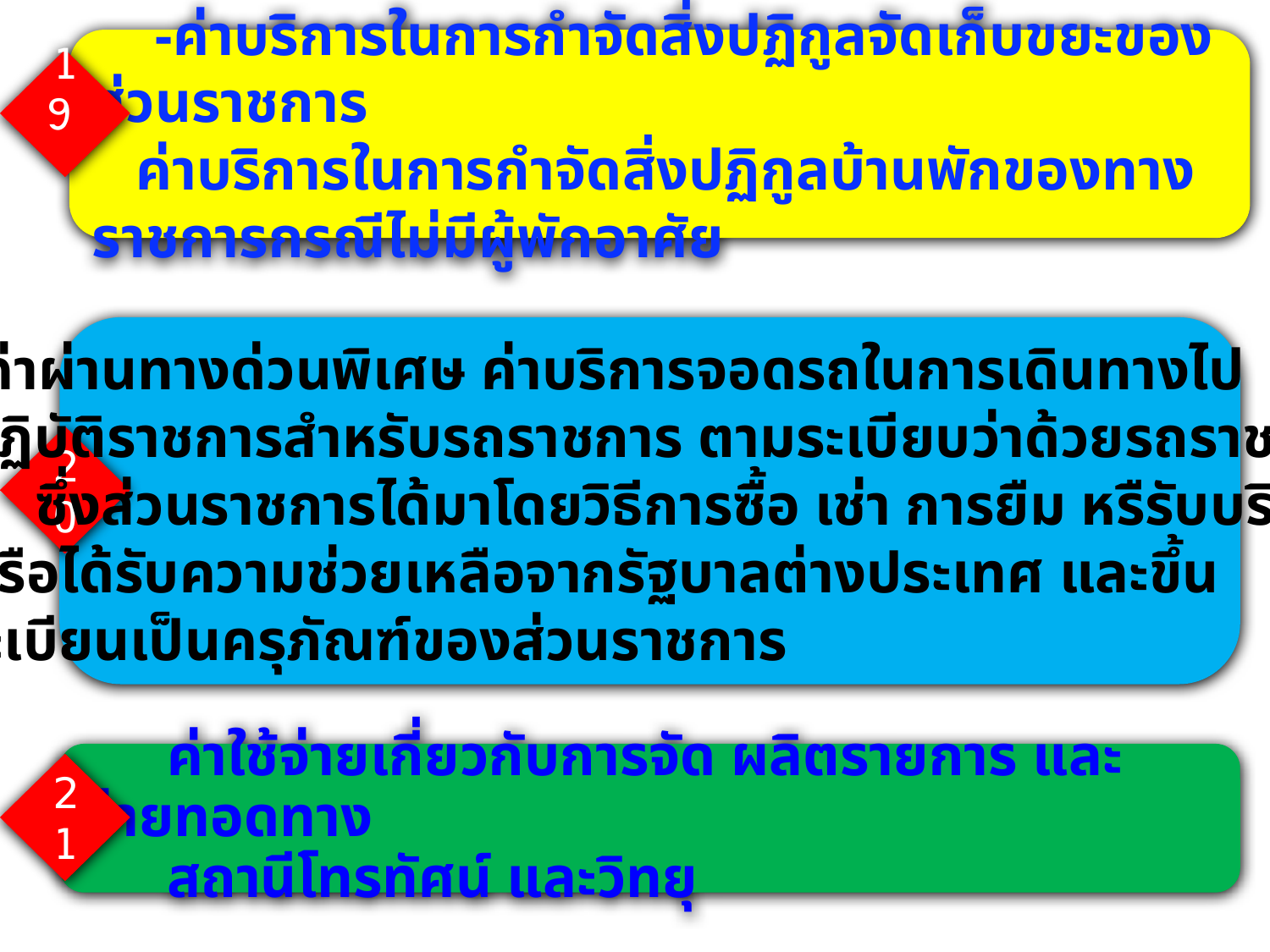

-ค่าบริการในการกำจัดสิ่งปฏิกูลจัดเก็บขยะของส่วนราชการ
   ค่าบริการในการกำจัดสิ่งปฏิกูลบ้านพักของทางราชการกรณีไม่มีผู้พักอาศัย
19
-
ค่าผ่านทางด่วนพิเศษ ค่าบริการจอดรถในการเดินทางไป
 ปฏิบัติราชการสำหรับรถราชการ ตามระเบียบว่าด้วยรถราชการ
      ซึ่งส่วนราชการได้มาโดยวิธีการซื้อ เช่า การยืม หรืรับบริจาค
 หรือได้รับความช่วยเหลือจากรัฐบาลต่างประเทศ และขึ้น
ทะเบียนเป็นครุภัณฑ์ของส่วนราชการ
20
      ค่าใช้จ่ายเกี่ยวกับการจัด ผลิตรายการ และถ่ายทอดทาง
      สถานีโทรทัศน์ และวิทยุ
21